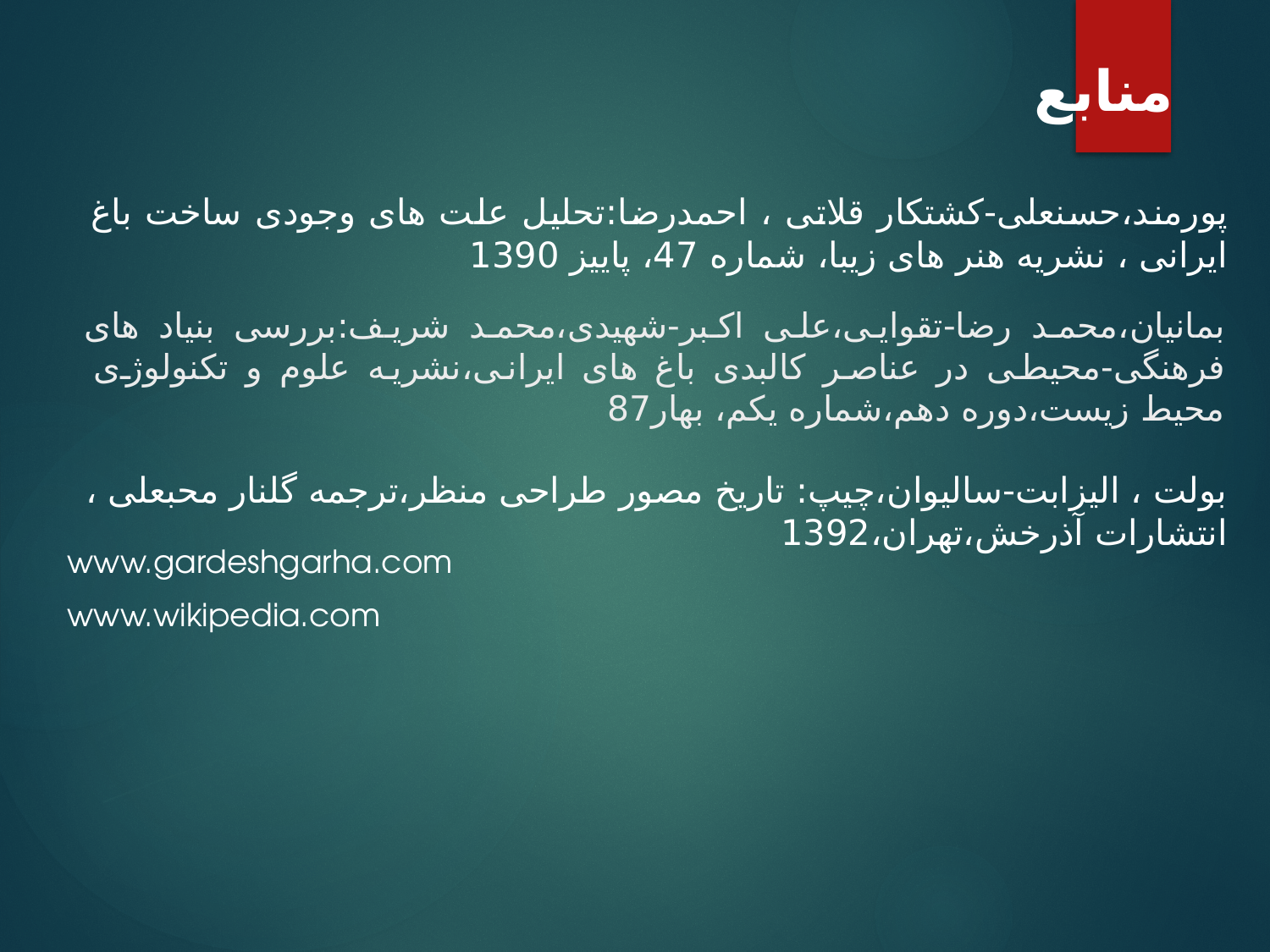

منابع
پورمند،حسنعلی-کشتکار قلاتی ، احمدرضا:تحلیل علت های وجودی ساخت باغ ایرانی ، نشریه هنر های زیبا، شماره 47، پاییز 1390
# بمانیان،محمد رضا-تقوایی،علی اکبر-شهیدی،محمد شریف:بررسی بنیاد های فرهنگی-محیطی در عناصر کالبدی باغ های ایرانی،نشریه علوم و تکنولوژی محیط زیست،دوره دهم،شماره یکم، بهار87
بولت ، الیزابت-سالیوان،چیپ: تاریخ مصور طراحی منظر،ترجمه گلنار محبعلی ، انتشارات آذرخش،تهران،1392
www.gardeshgarha.com
www.wikipedia.com